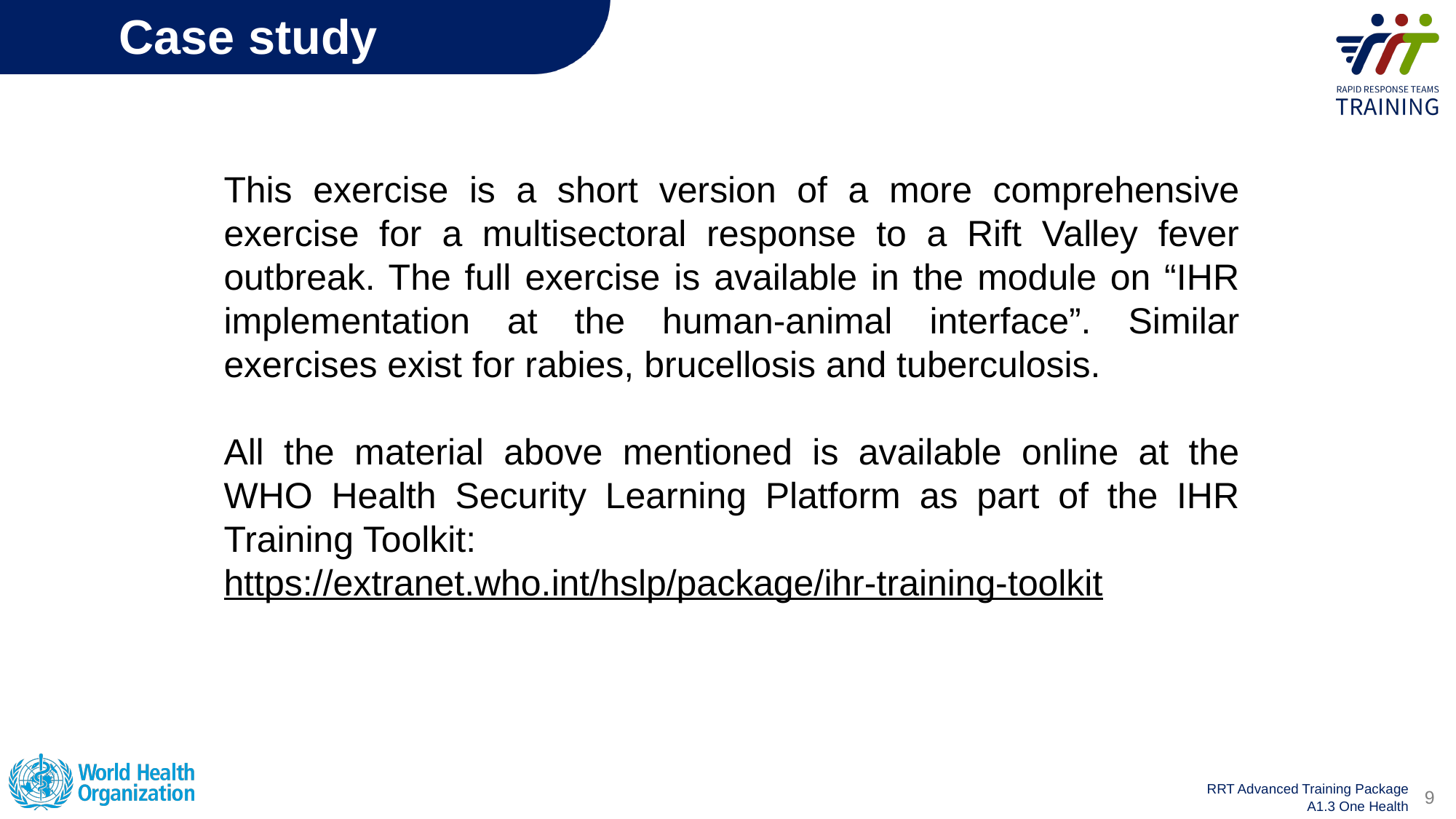

Case study
This exercise is a short version of a more comprehensive exercise for a multisectoral response to a Rift Valley fever outbreak. The full exercise is available in the module on “IHR implementation at the human-animal interface”. Similar exercises exist for rabies, brucellosis and tuberculosis.

All the material above mentioned is available online at the WHO Health Security Learning Platform as part of the IHR Training Toolkit:
https://extranet.who.int/hslp/package/ihr-training-toolkit